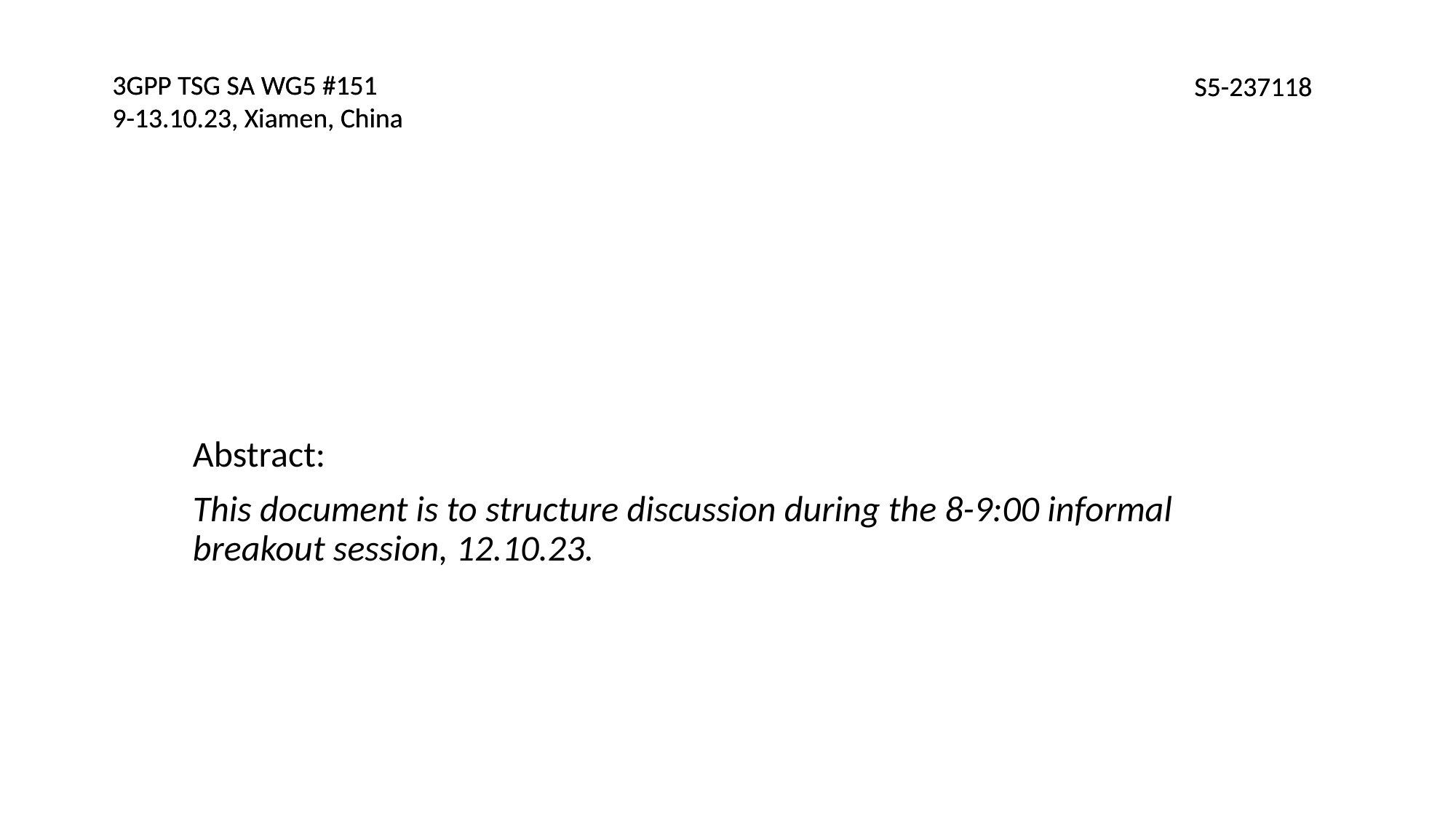

#
Abstract:
This document is to structure discussion during the 8-9:00 informal breakout session, 12.10.23.